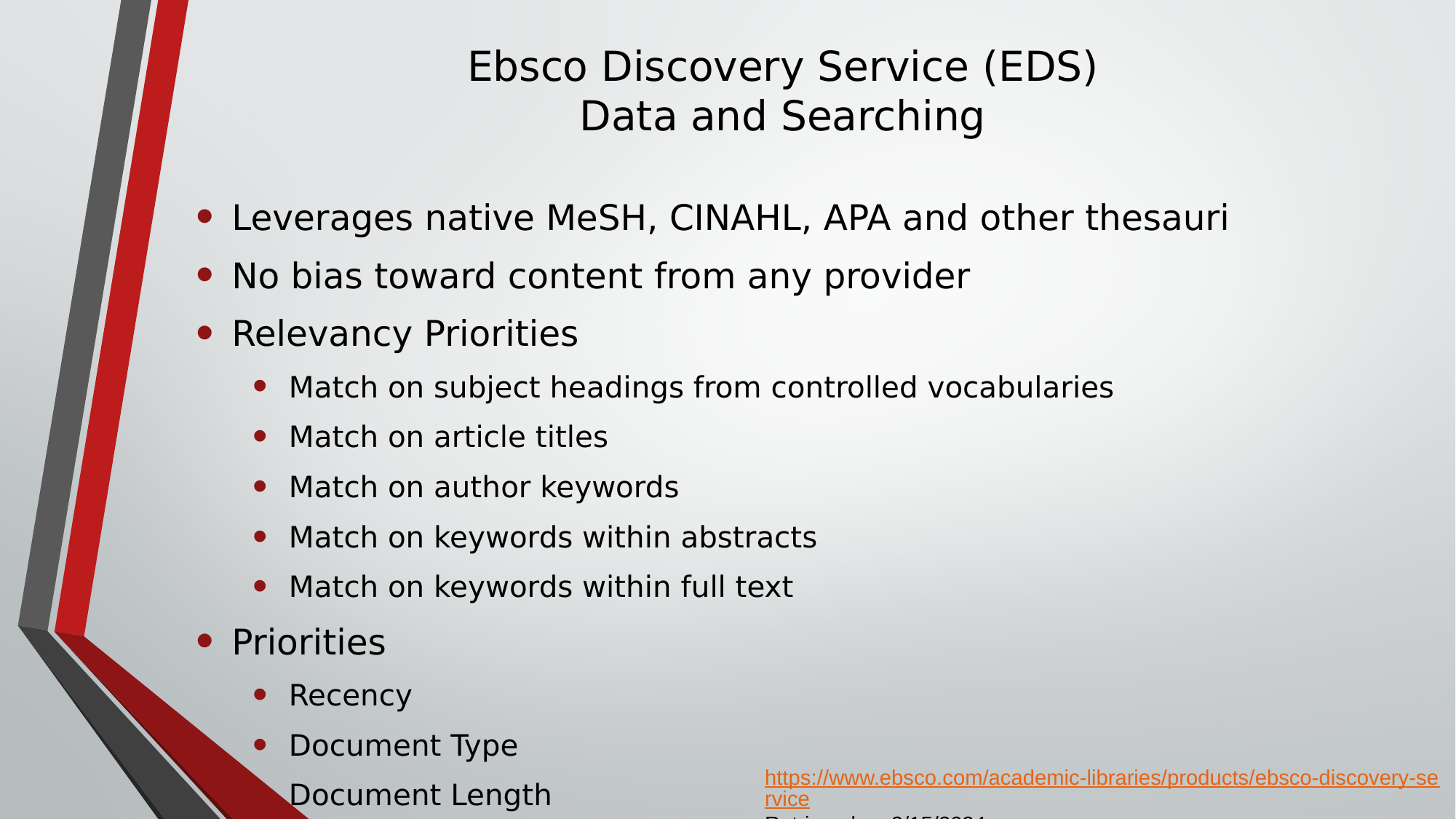

# Ebsco Discovery Service (EDS) Data and Searching
Leverages native MeSH, CINAHL, APA and other thesauri
No bias toward content from any provider
Relevancy Priorities
Match on subject headings from controlled vocabularies
Match on article titles
Match on author keywords
Match on keywords within abstracts
Match on keywords within full text
Priorities
Recency
Document Type
Document Length

https://www.ebsco.com/academic-libraries/products/ebsco-discovery-service
Retrieved on 2/15/2024